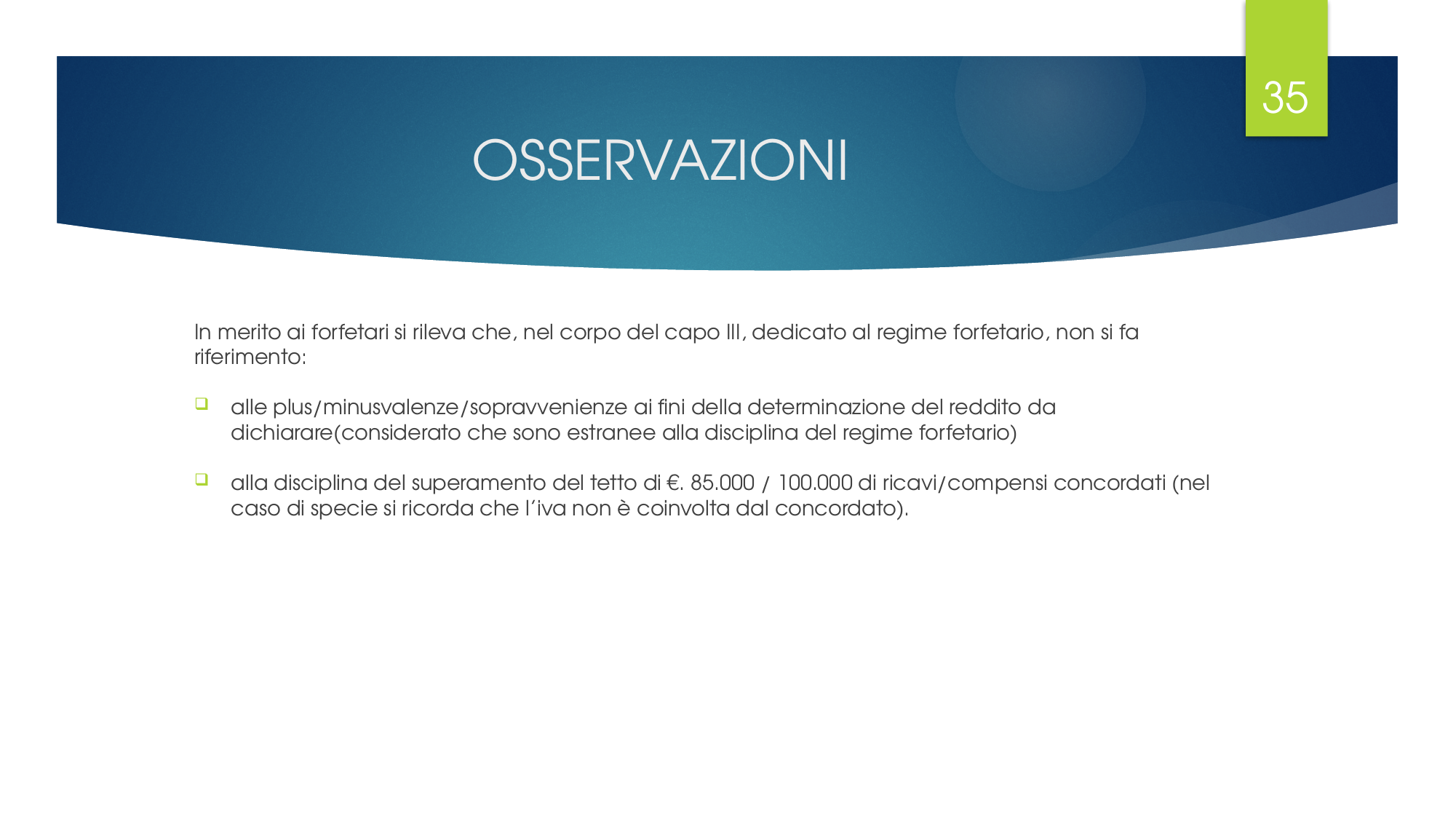

35
# OSSERVAZIONI
In merito ai forfetari si rileva che, nel corpo del capo III, dedicato al regime forfetario, non si fa riferimento:

alle plus/minusvalenze/sopravvenienze ai fini della determinazione del reddito da dichiarare(considerato che sono estranee alla disciplina del regime forfetario)

alla disciplina del superamento del tetto di €. 85.000 / 100.000 di ricavi/compensi concordati (nel caso di specie si ricorda che l’iva non è coinvolta dal concordato).